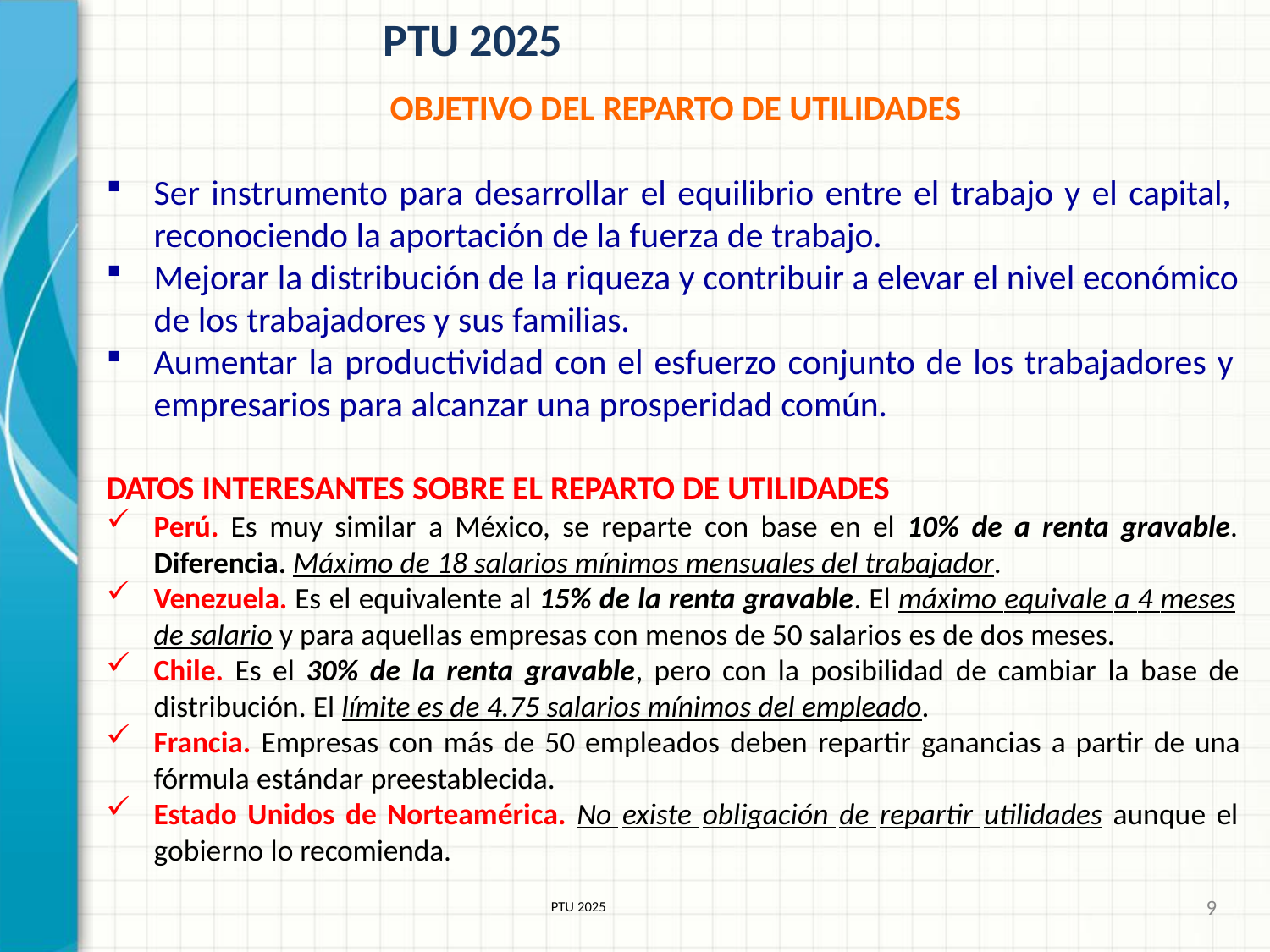

# PTU 2025
OBJETIVO DEL REPARTO DE UTILIDADES
Ser instrumento para desarrollar el equilibrio entre el trabajo y el capital,
reconociendo la aportación de la fuerza de trabajo.
Mejorar la distribución de la riqueza y contribuir a elevar el nivel económico de los trabajadores y sus familias.
Aumentar la productividad con el esfuerzo conjunto de los trabajadores y
empresarios para alcanzar una prosperidad común.
DATOS INTERESANTES SOBRE EL REPARTO DE UTILIDADES
Perú. Es muy similar a México, se reparte con base en el 10% de a renta gravable.
Diferencia. Máximo de 18 salarios mínimos mensuales del trabajador.
Venezuela. Es el equivalente al 15% de la renta gravable. El máximo equivale a 4 meses de salario y para aquellas empresas con menos de 50 salarios es de dos meses.
Chile. Es el 30% de la renta gravable, pero con la posibilidad de cambiar la base de
distribución. El límite es de 4.75 salarios mínimos del empleado.
Francia. Empresas con más de 50 empleados deben repartir ganancias a partir de una fórmula estándar preestablecida.
Estado Unidos de Norteamérica. No existe obligación de repartir utilidades aunque el gobierno lo recomienda.
9
PTU 2025